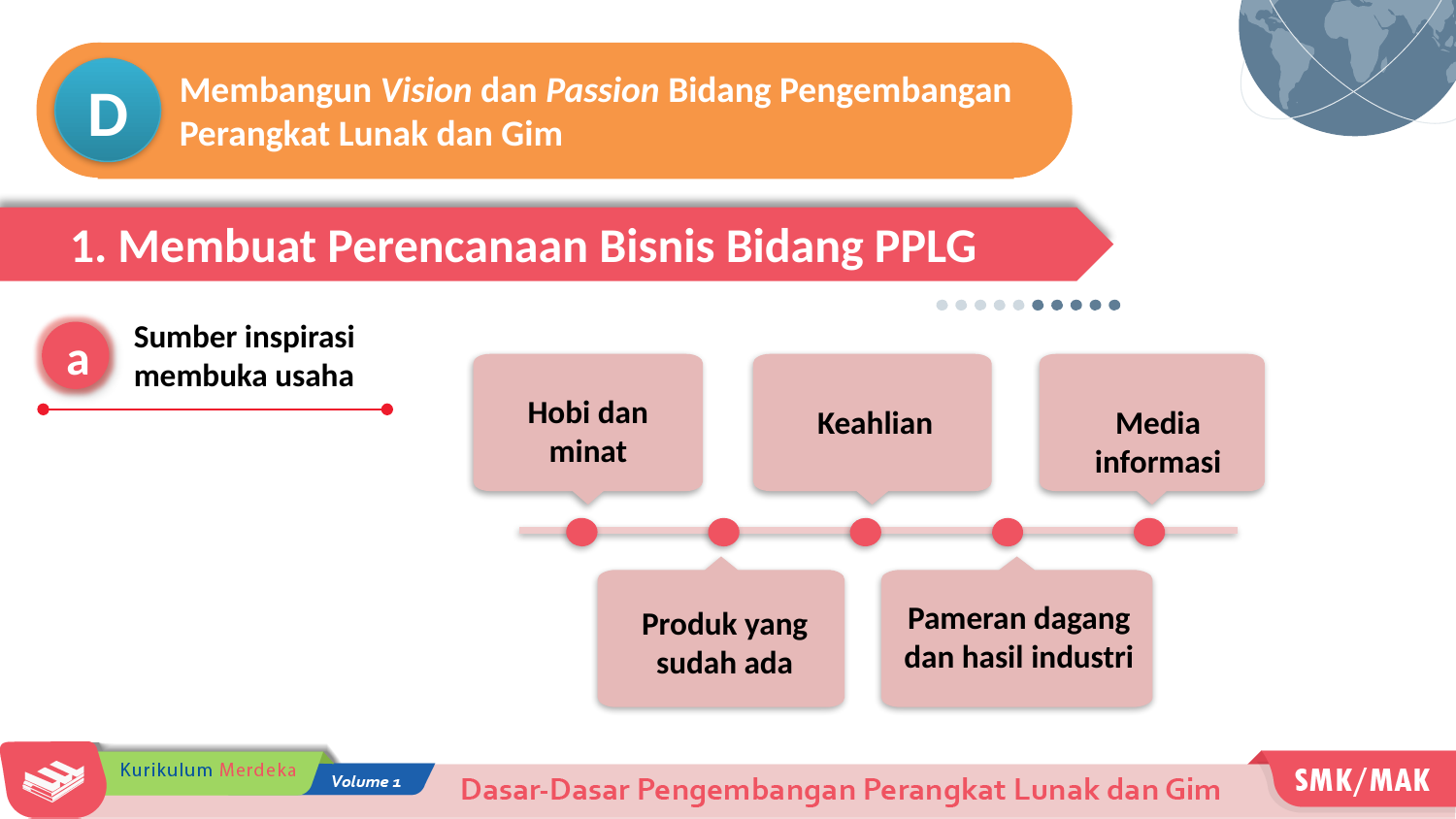

D
Membangun Vision dan Passion Bidang Pengembangan
Perangkat Lunak dan Gim
1. Membuat Perencanaan Bisnis Bidang PPLG

Sumber inspirasi
membuka usaha
a

Hobi dan minat
Keahlian
Media informasi
Pameran dagang dan hasil industri
Produk yang sudah ada